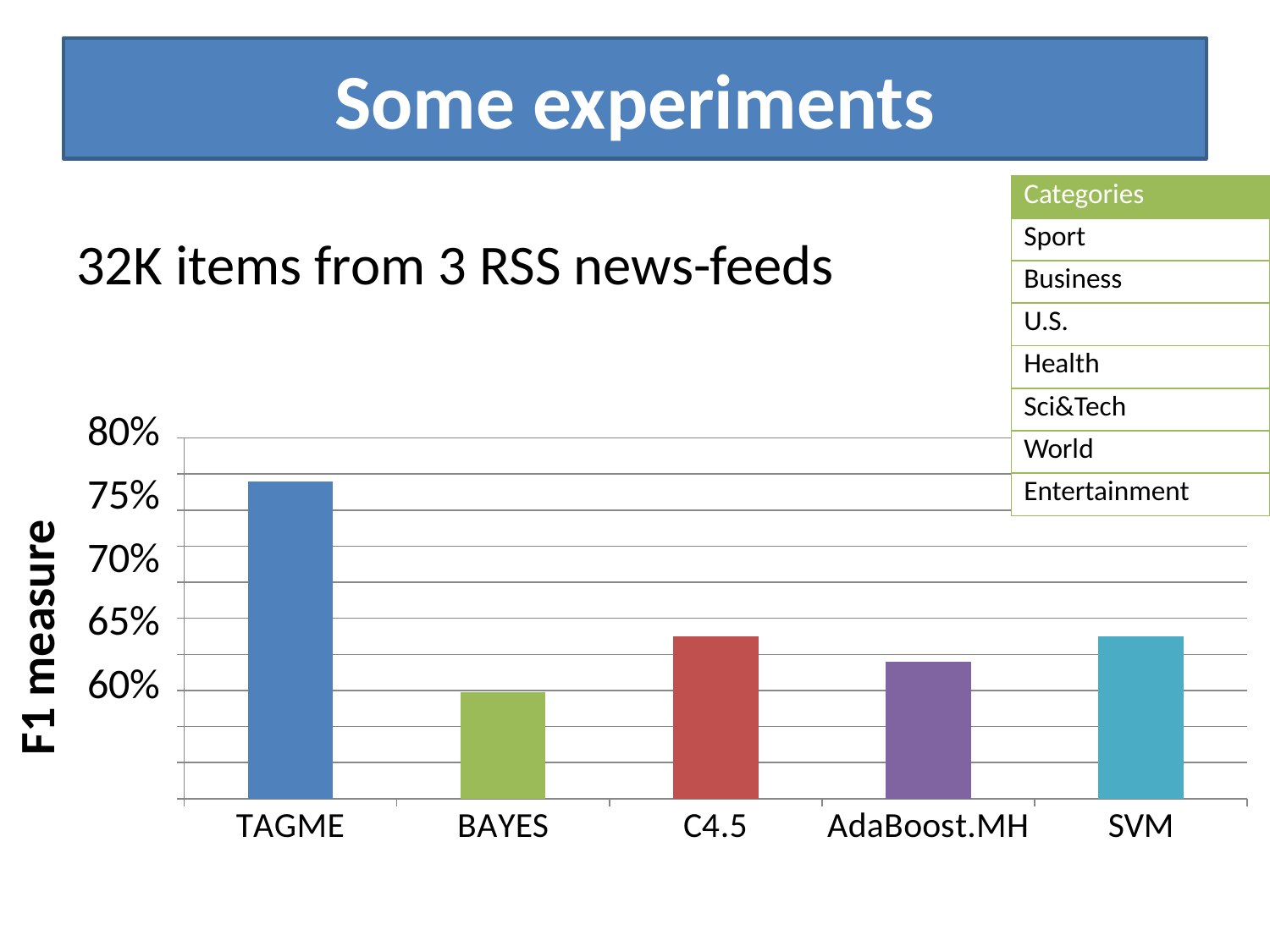

# Some experiments
| Categories |
| --- |
| Sport |
| Business |
| U.S. |
| Health |
| Sci&Tech |
| World |
| Entertainment |
32K items from 3 RSS news-feeds

### Chart

| Category | F1 |
|---|---|
| TAGME | 0.7560000000000034 |
| BAYES | 0.6390000000000035 |
| C4.5 | 0.670000000000004 |
| AdaBoost.MH | 0.656000000000004 |
| SVM | 0.670000000000004 |